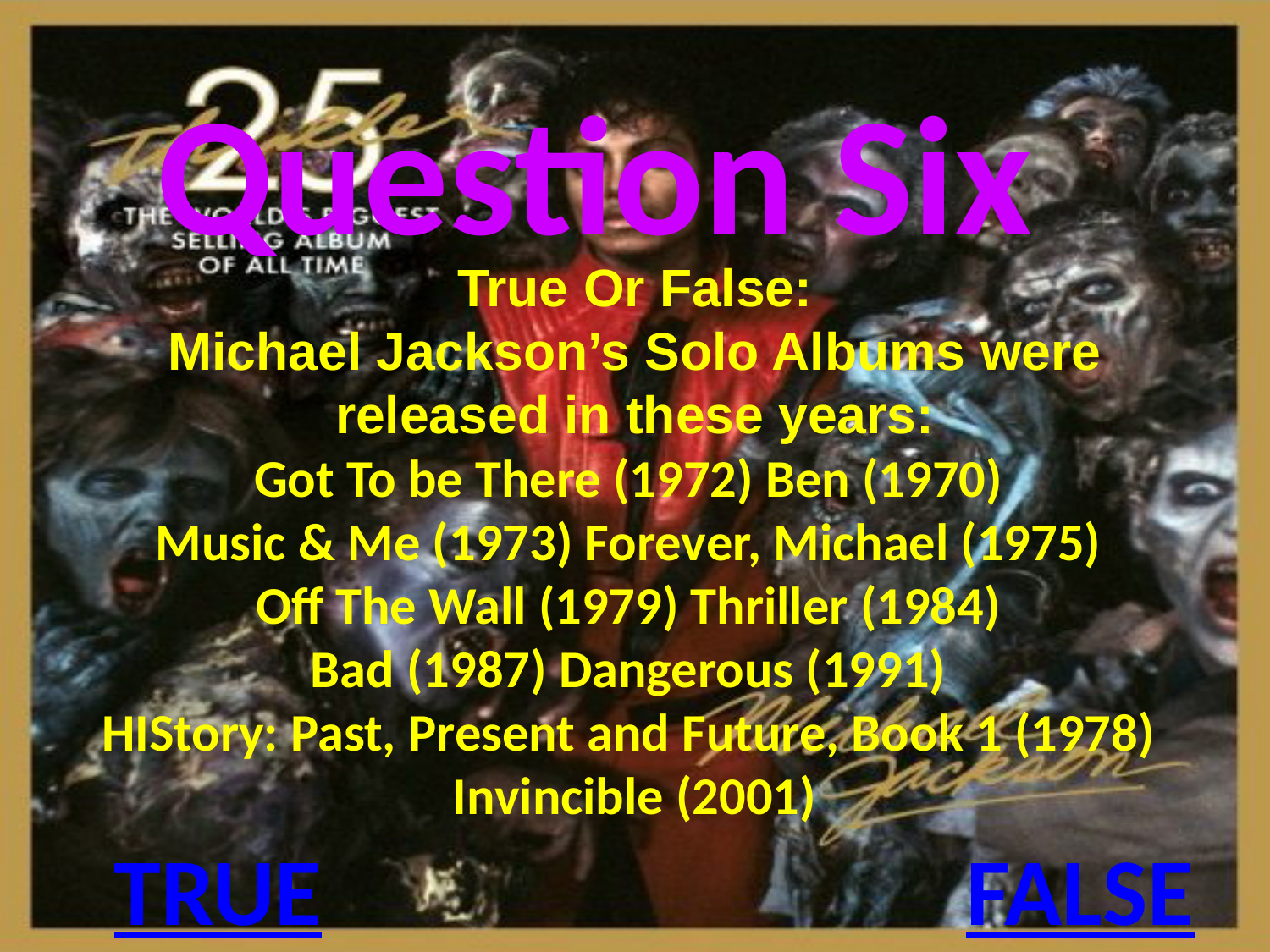

Question Six
True Or False:
Michael Jackson’s Solo Albums were released in these years:
Got To be There (1972) Ben (1970)
Music & Me (1973) Forever, Michael (1975)
Off The Wall (1979) Thriller (1984)
Bad (1987) Dangerous (1991)
HIStory: Past, Present and Future, Book 1 (1978)
Invincible (2001)
TRUE
false